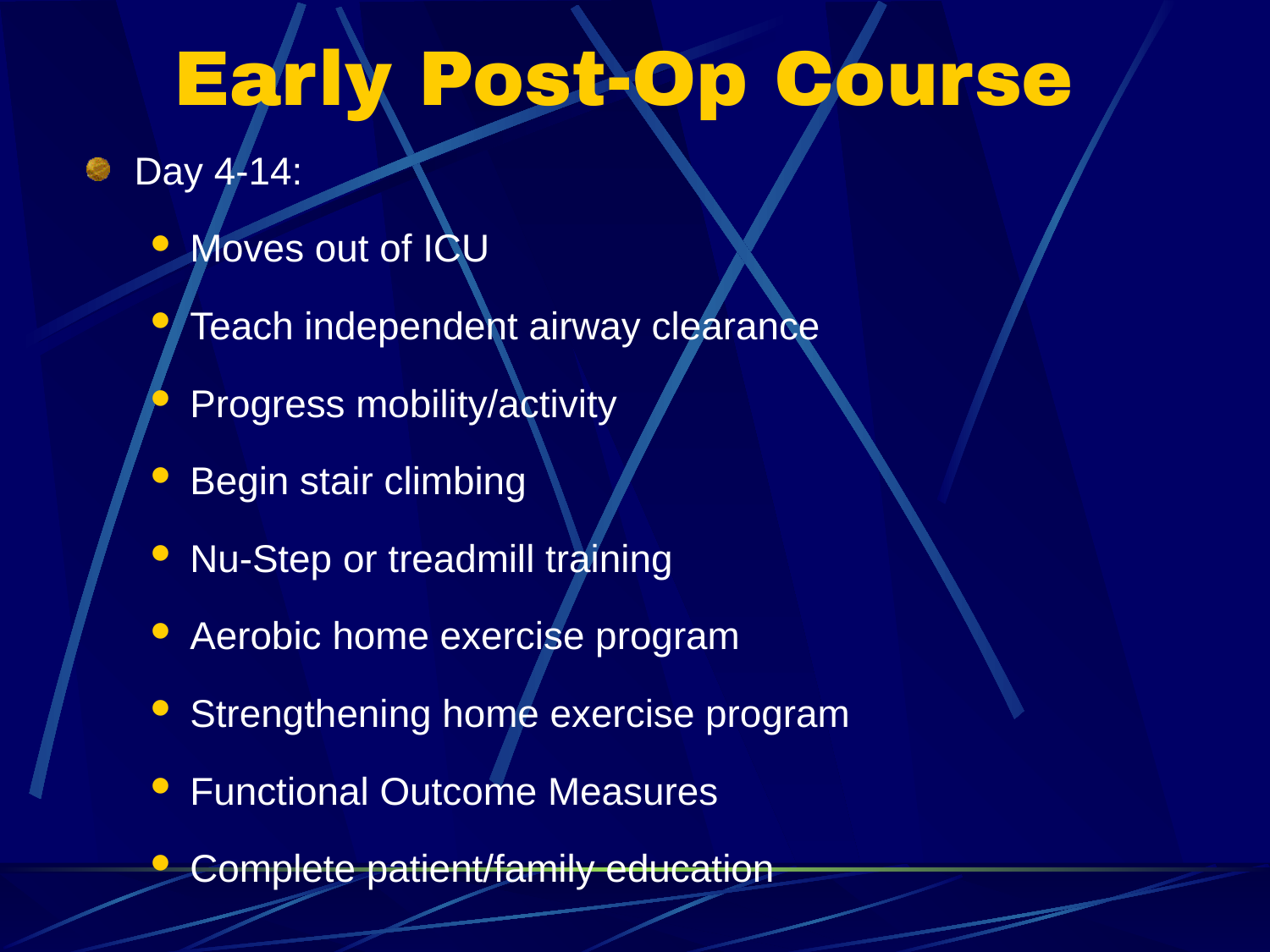

# Early Post-Op Course
Day 4-14:
Moves out of ICU
Teach independent airway clearance
Progress mobility/activity
Begin stair climbing
Nu-Step or treadmill training
Aerobic home exercise program
Strengthening home exercise program
Functional Outcome Measures
Complete patient/family education